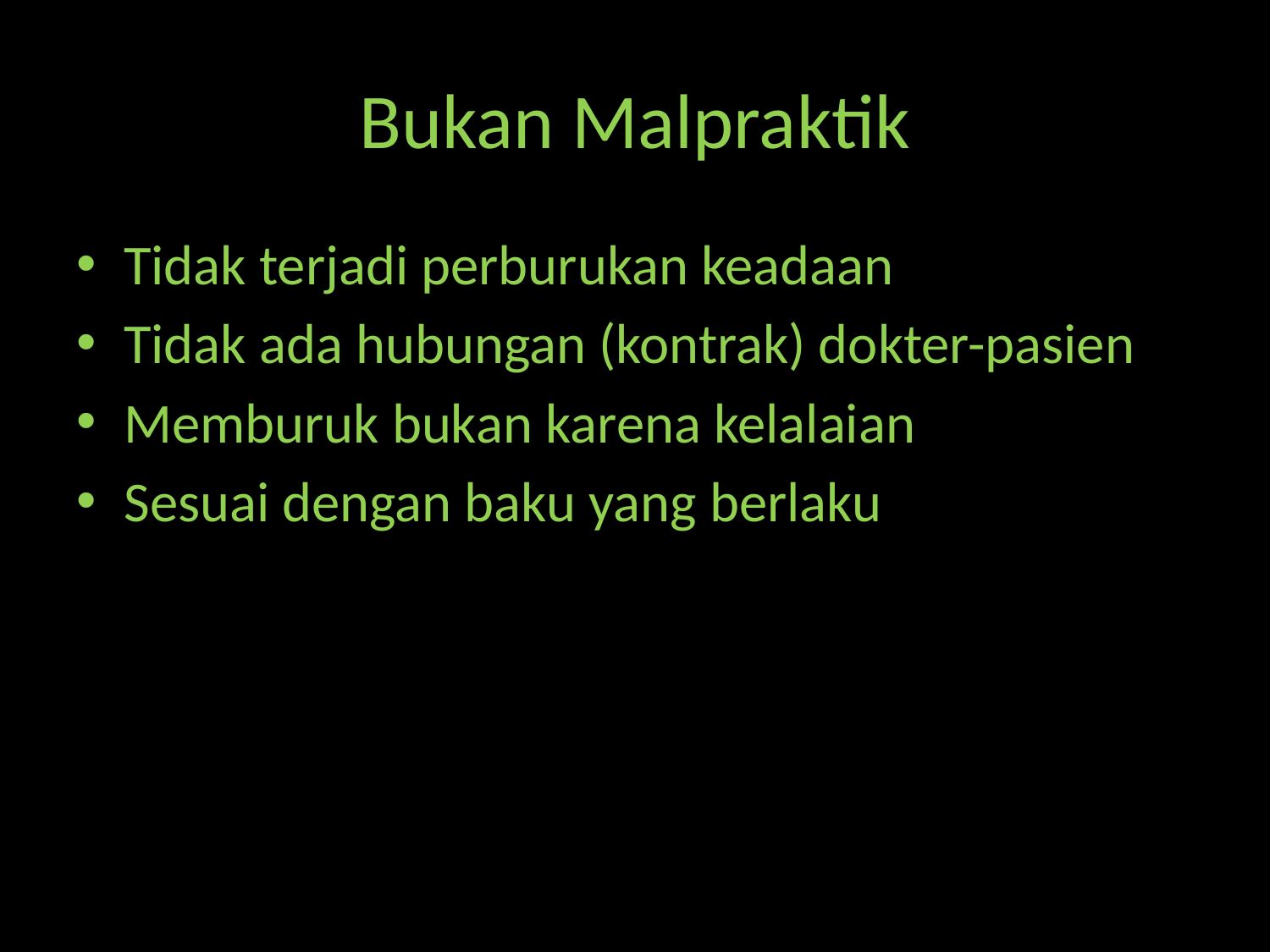

# Bukan Malpraktik
Tidak terjadi perburukan keadaan
Tidak ada hubungan (kontrak) dokter-pasien
Memburuk bukan karena kelalaian
Sesuai dengan baku yang berlaku